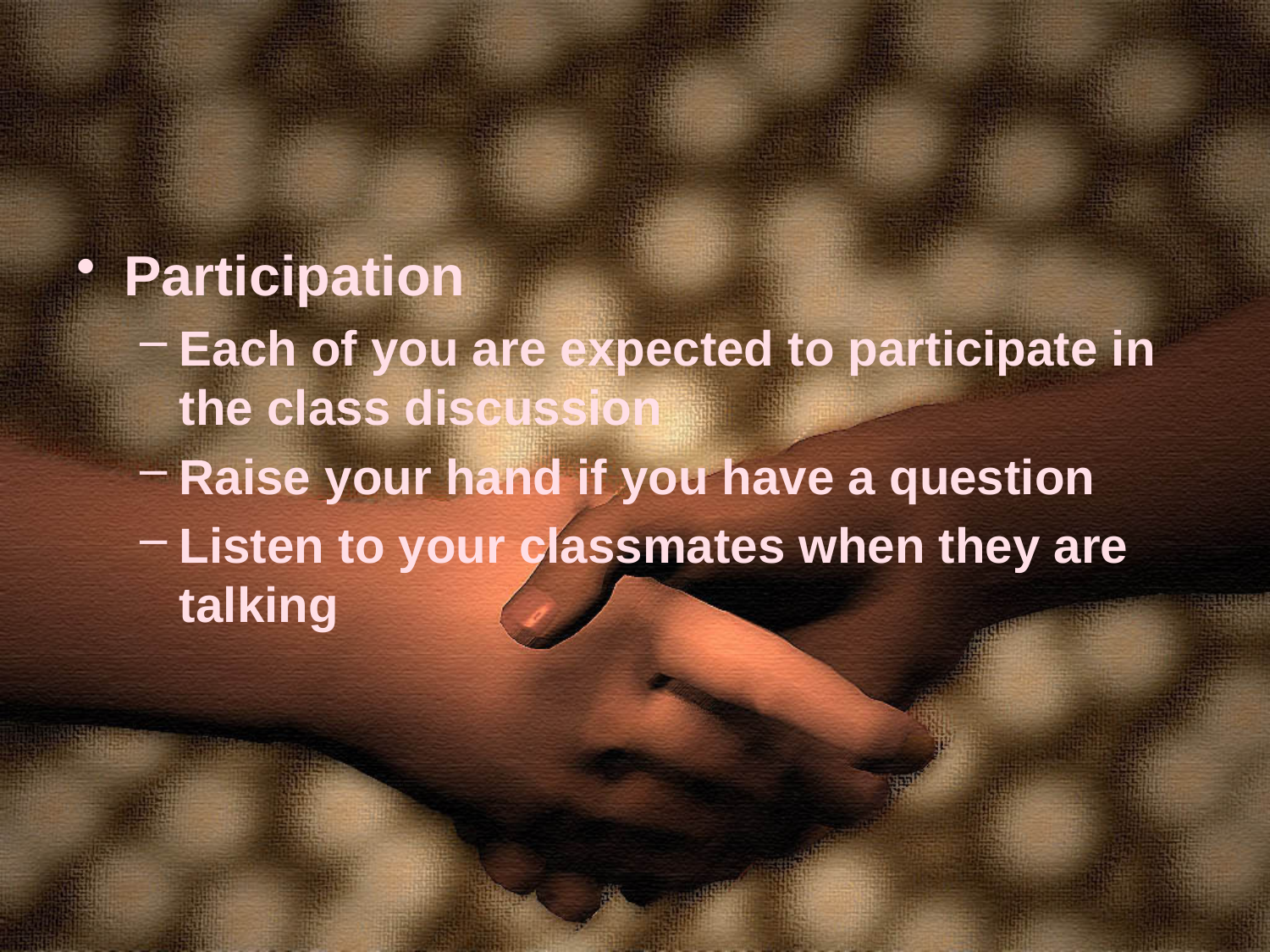

#
Participation
Each of you are expected to participate in the class discussion
Raise your hand if you have a question
Listen to your classmates when they are talking